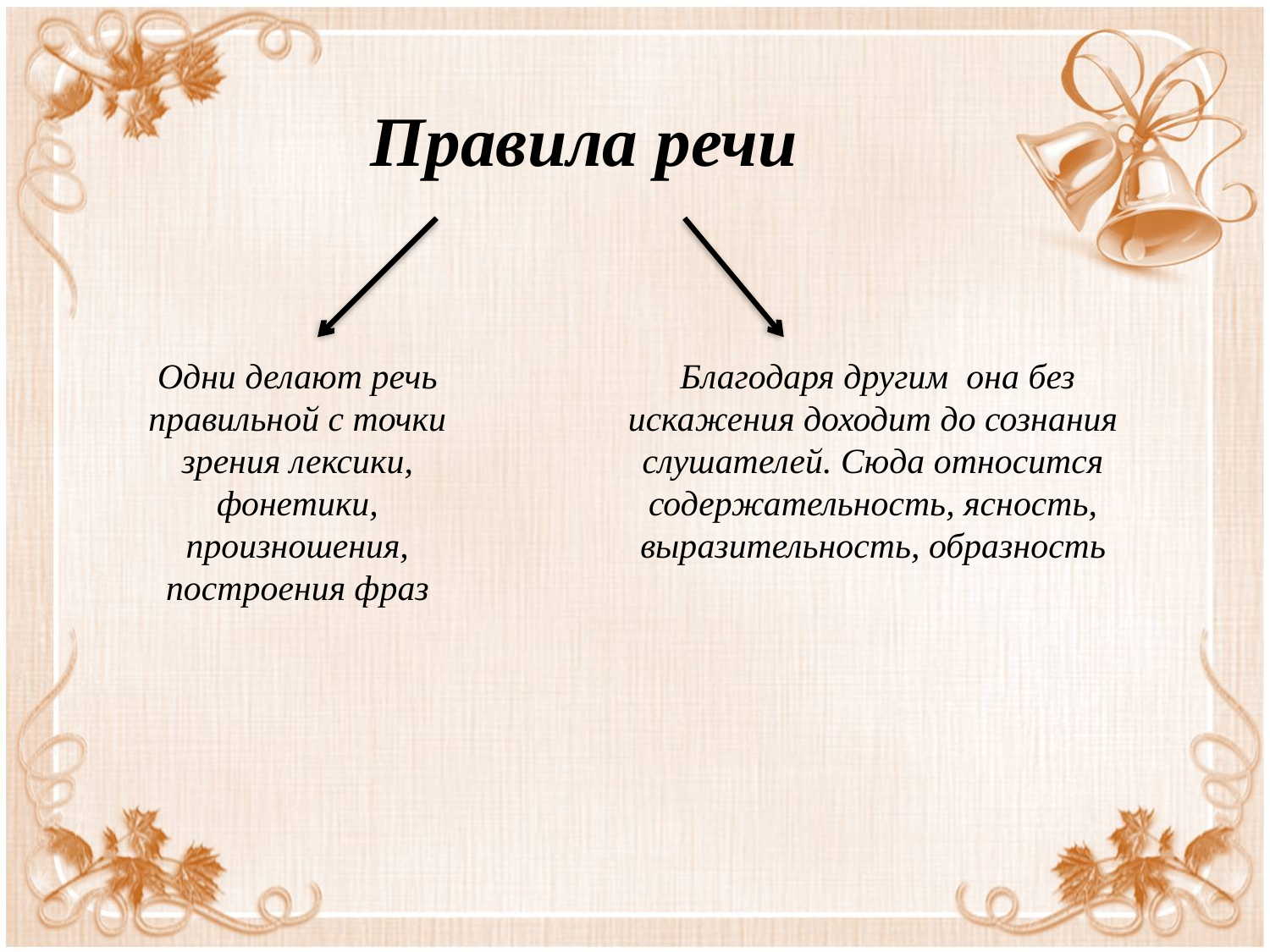

Правила речи

Одни делают речь правильной с точки зрения лексики, фонетики, произношения, построения фраз
 Благодаря другим  она без искажения доходит до сознания слушателей. Сюда относится содержательность, ясность, выразительность, образность